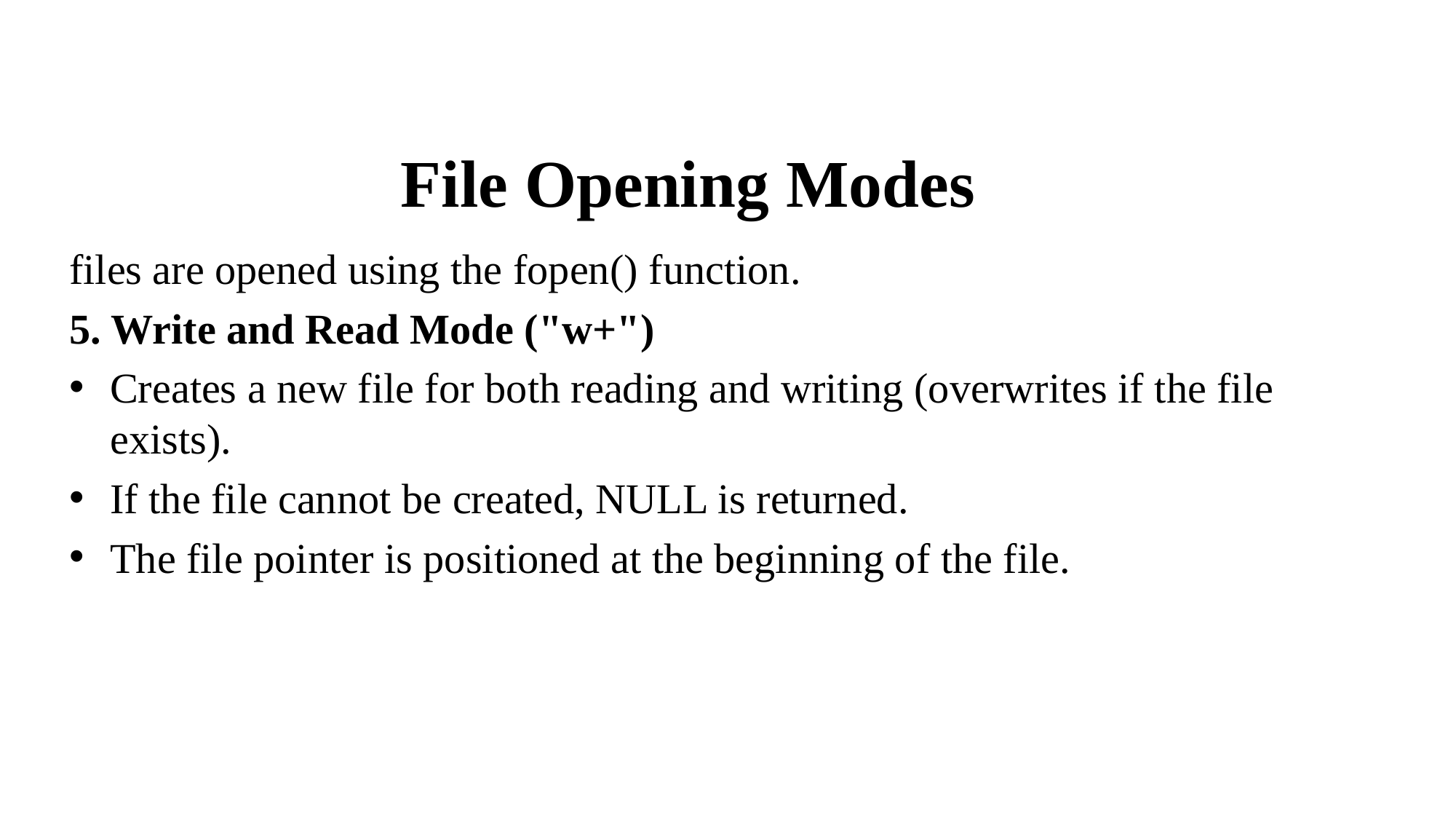

# File Opening Modes
files are opened using the fopen() function.
5. Write and Read Mode ("w+")
Creates a new file for both reading and writing (overwrites if the file exists).
If the file cannot be created, NULL is returned.
The file pointer is positioned at the beginning of the file.